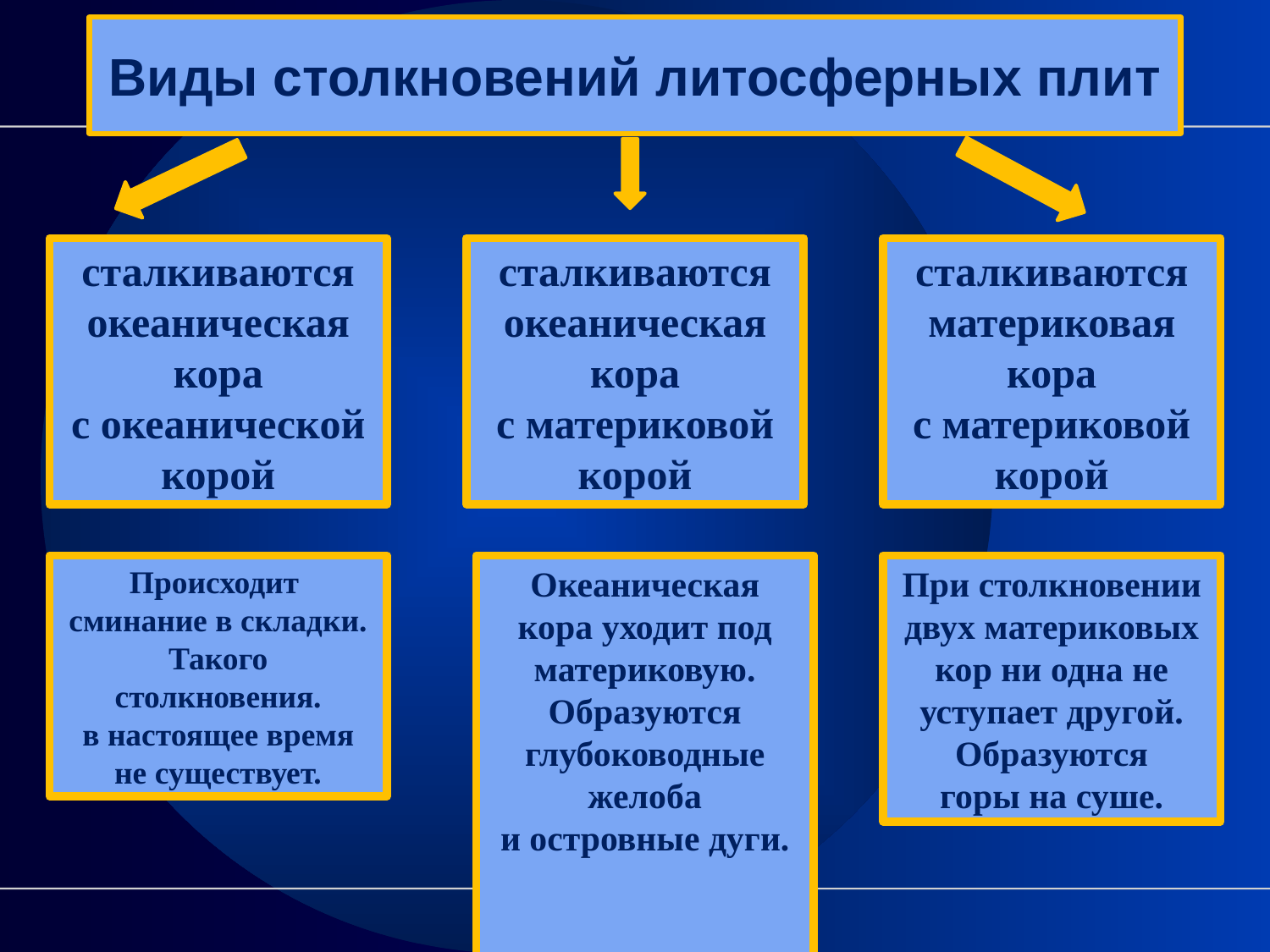

# Виды столкновений литосферных плит

сталкиваются
океаническая кора
с океанической
корой
сталкиваются
океаническая кора
с материковой
корой
сталкиваются
материковая кора
с материковой
корой
Происходит
сминание в складки. Такого столкновения.
в настоящее время не существует.
Океаническая кора уходит под материковую.
Образуются
глубоководные желоба
и островные дуги.

При столкновении
двух материковых кор ни одна не уступает другой. Образуются
горы на суше.